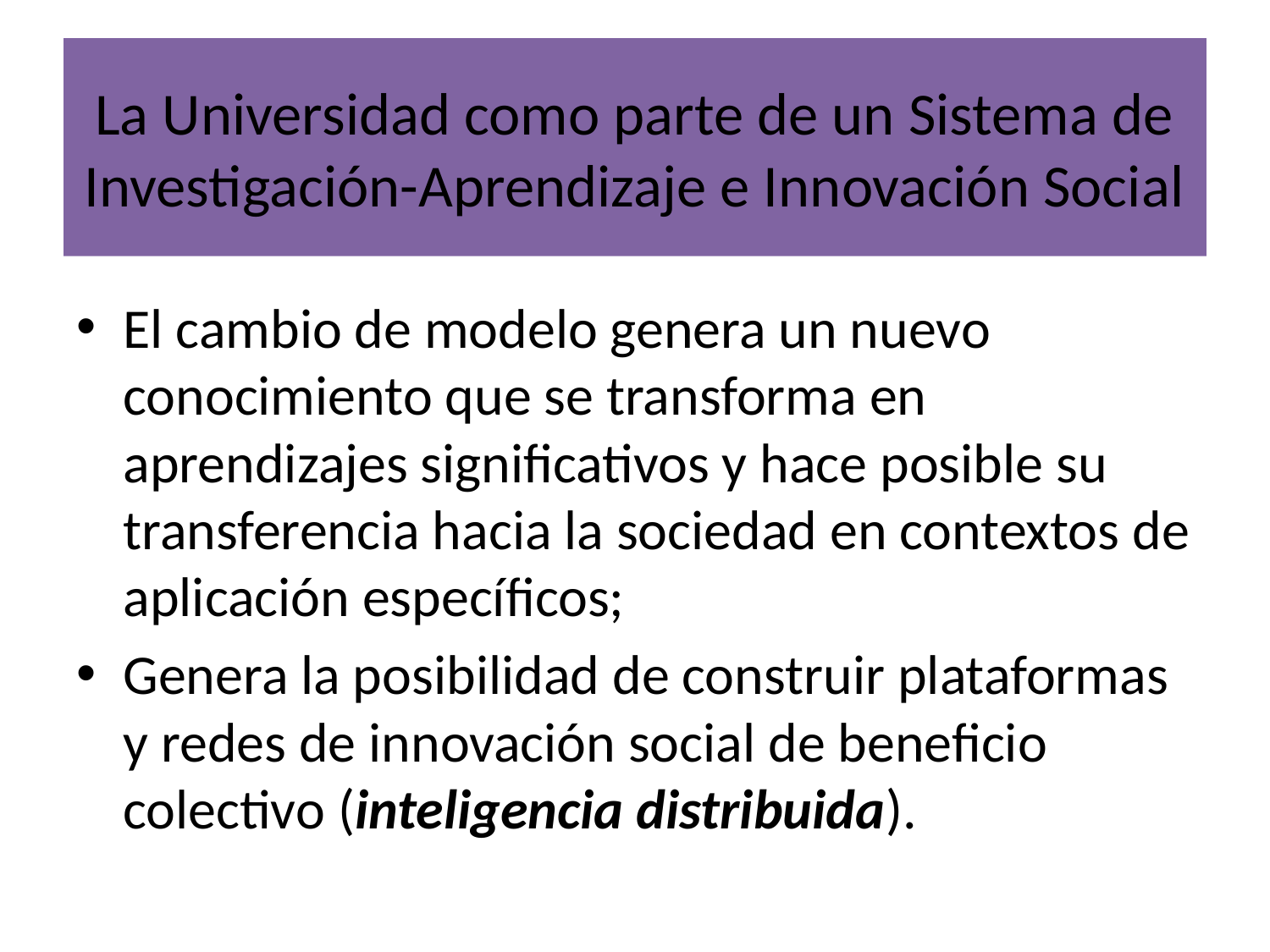

# La Universidad como parte de un Sistema de Investigación-Aprendizaje e Innovación Social
El cambio de modelo genera un nuevo conocimiento que se transforma en aprendizajes significativos y hace posible su transferencia hacia la sociedad en contextos de aplicación específicos;
Genera la posibilidad de construir plataformas y redes de innovación social de beneficio colectivo (inteligencia distribuida).